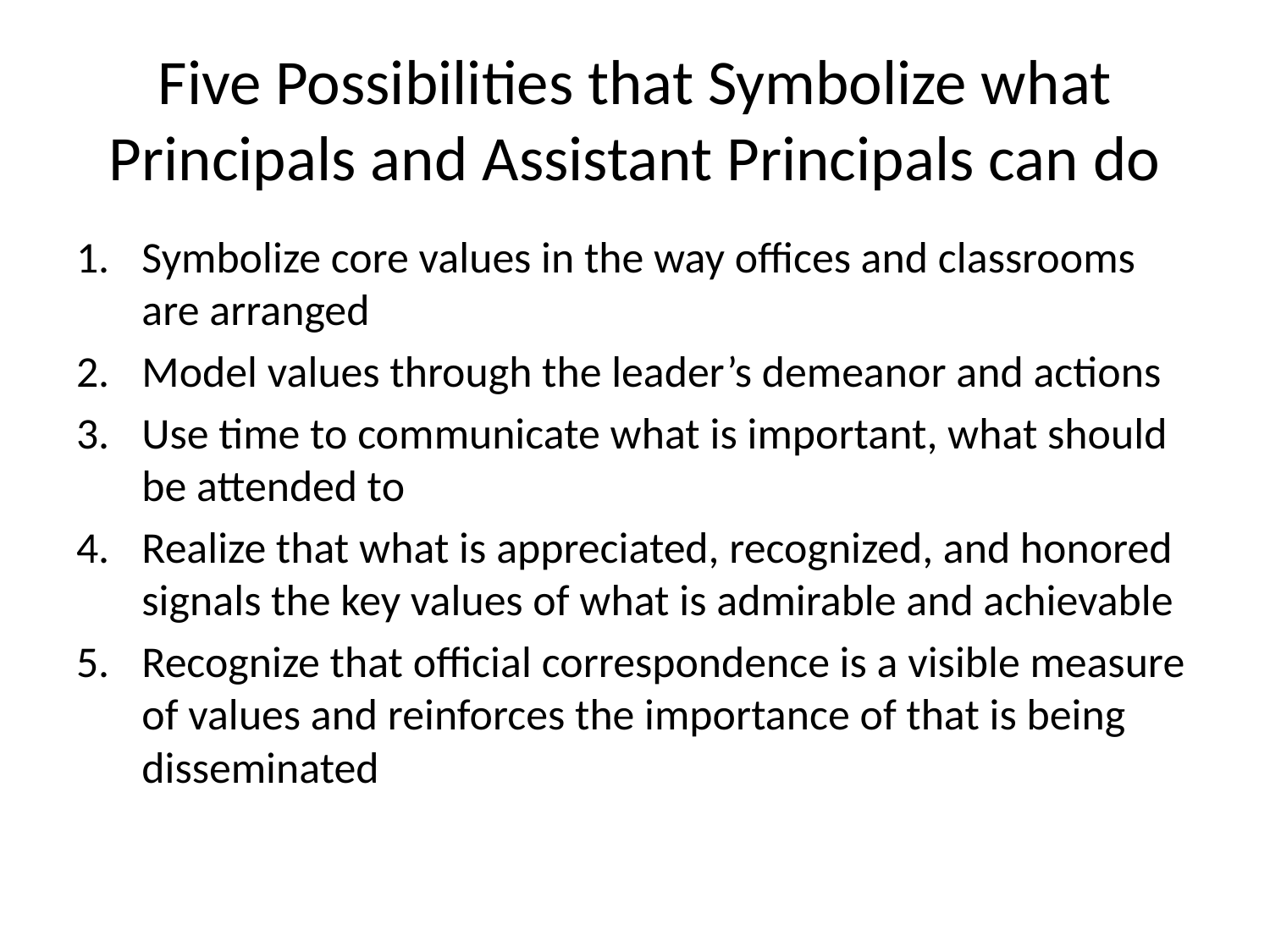

# Five Possibilities that Symbolize what Principals and Assistant Principals can do
Symbolize core values in the way offices and classrooms are arranged
Model values through the leader’s demeanor and actions
Use time to communicate what is important, what should be attended to
Realize that what is appreciated, recognized, and honored signals the key values of what is admirable and achievable
Recognize that official correspondence is a visible measure of values and reinforces the importance of that is being disseminated